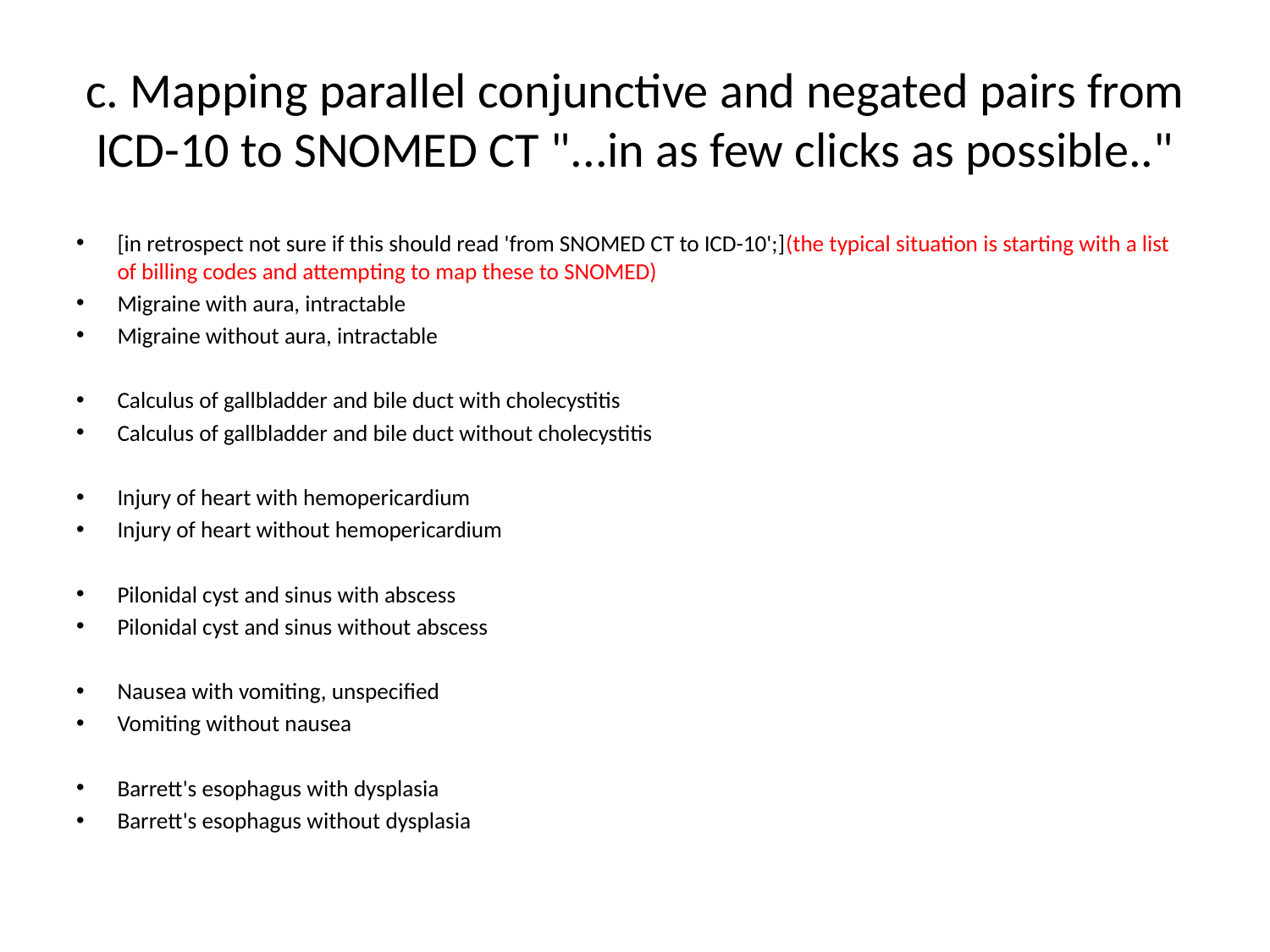

# c. Mapping parallel conjunctive and negated pairs from ICD-10 to SNOMED CT "...in as few clicks as possible.."
[in retrospect not sure if this should read 'from SNOMED CT to ICD-10';](the typical situation is starting with a list of billing codes and attempting to map these to SNOMED)
Migraine with aura, intractable
Migraine without aura, intractable

Calculus of gallbladder and bile duct with cholecystitis
Calculus of gallbladder and bile duct without cholecystitis

Injury of heart with hemopericardium
Injury of heart without hemopericardium

Pilonidal cyst and sinus with abscess
Pilonidal cyst and sinus without abscess

Nausea with vomiting, unspecified
Vomiting without nausea

Barrett's esophagus with dysplasia
Barrett's esophagus without dysplasia